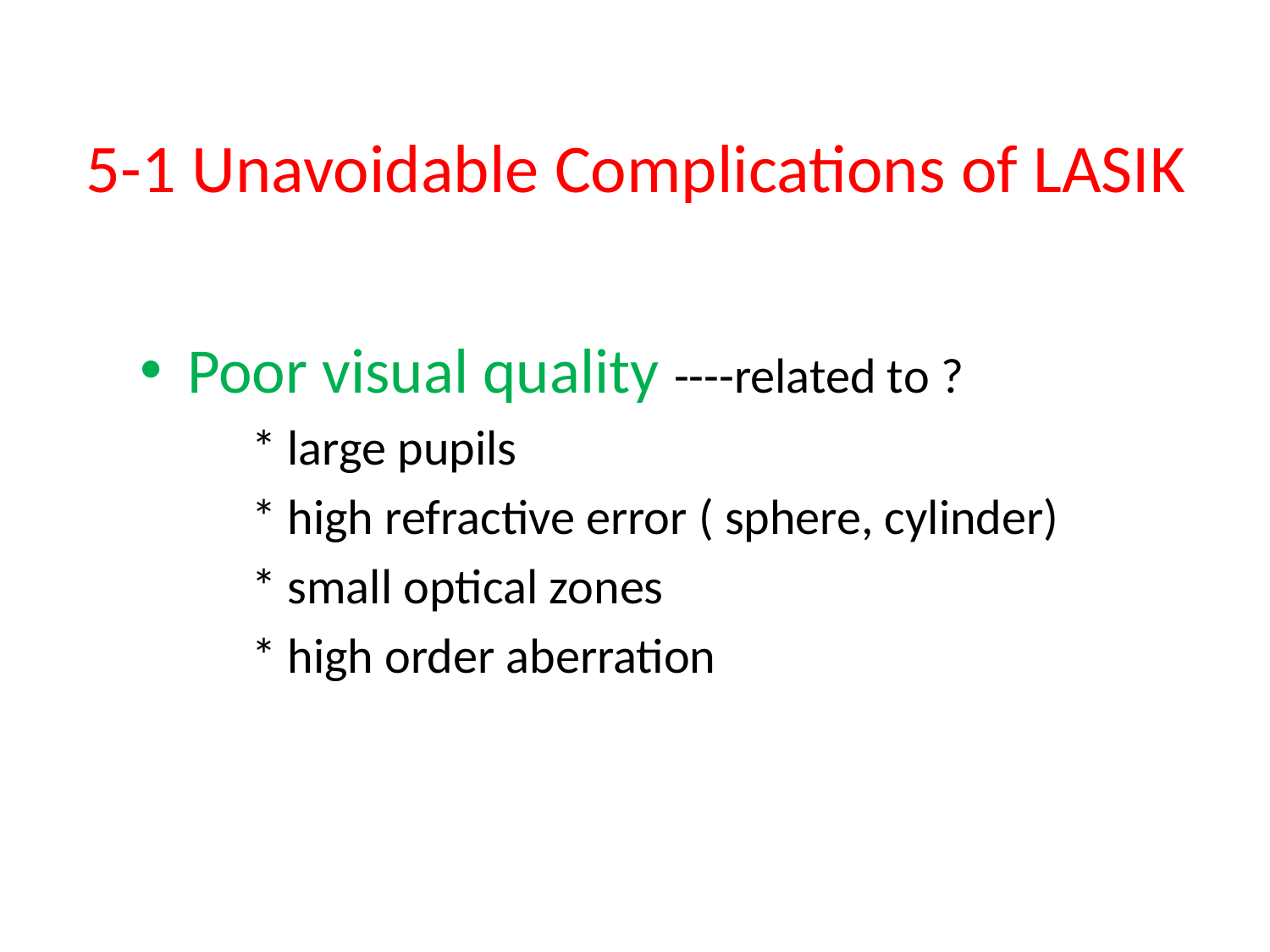

# 5-1 Unavoidable Complications of LASIK
Poor visual quality ----related to ?
          * large pupils
          * high refractive error ( sphere, cylinder)
          * small optical zones
          * high order aberration